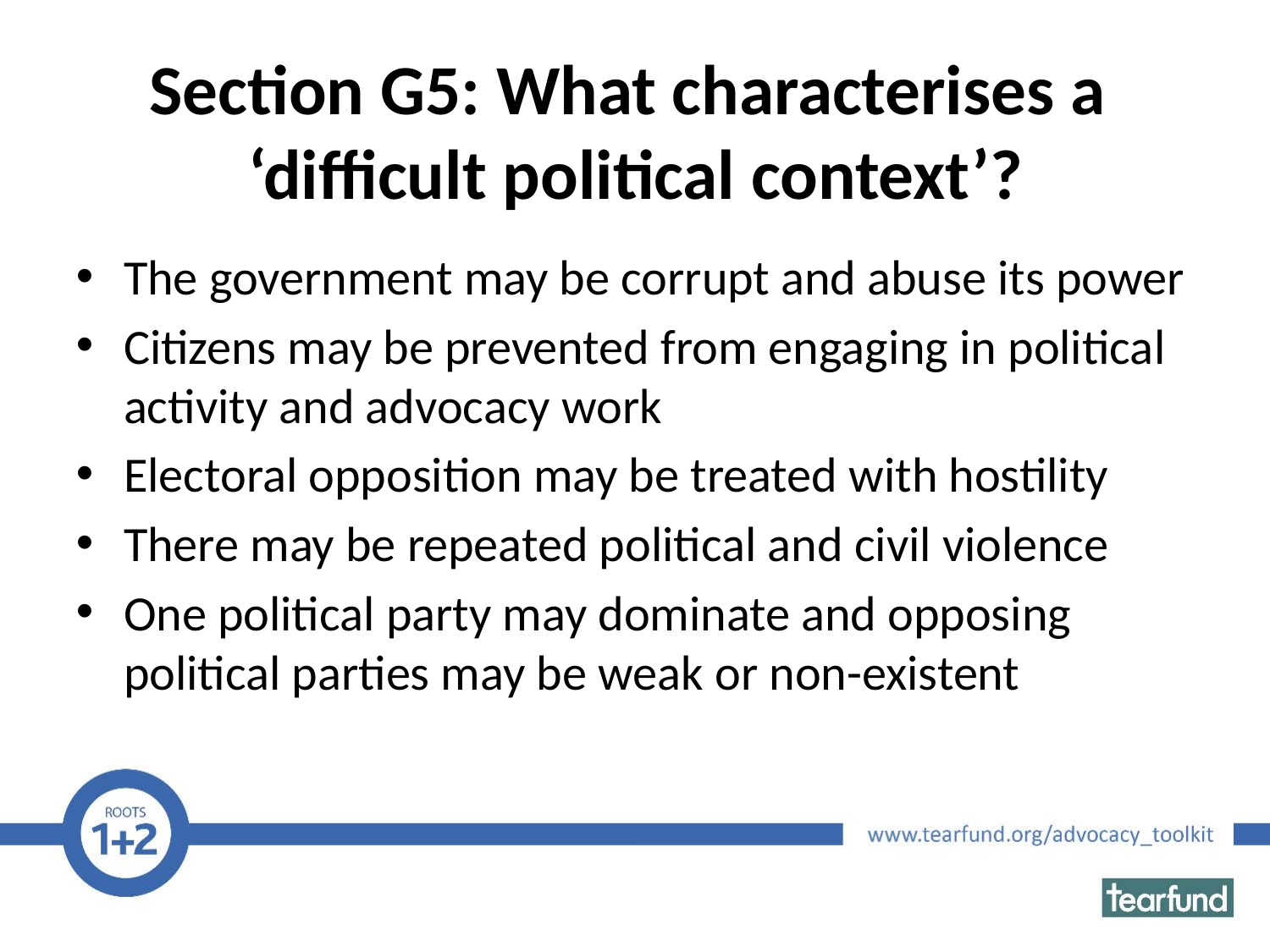

# Section G5: What characterises a ‘difficult political context’?
The government may be corrupt and abuse its power
Citizens may be prevented from engaging in political activity and advocacy work
Electoral opposition may be treated with hostility
There may be repeated political and civil violence
One political party may dominate and opposing political parties may be weak or non-existent